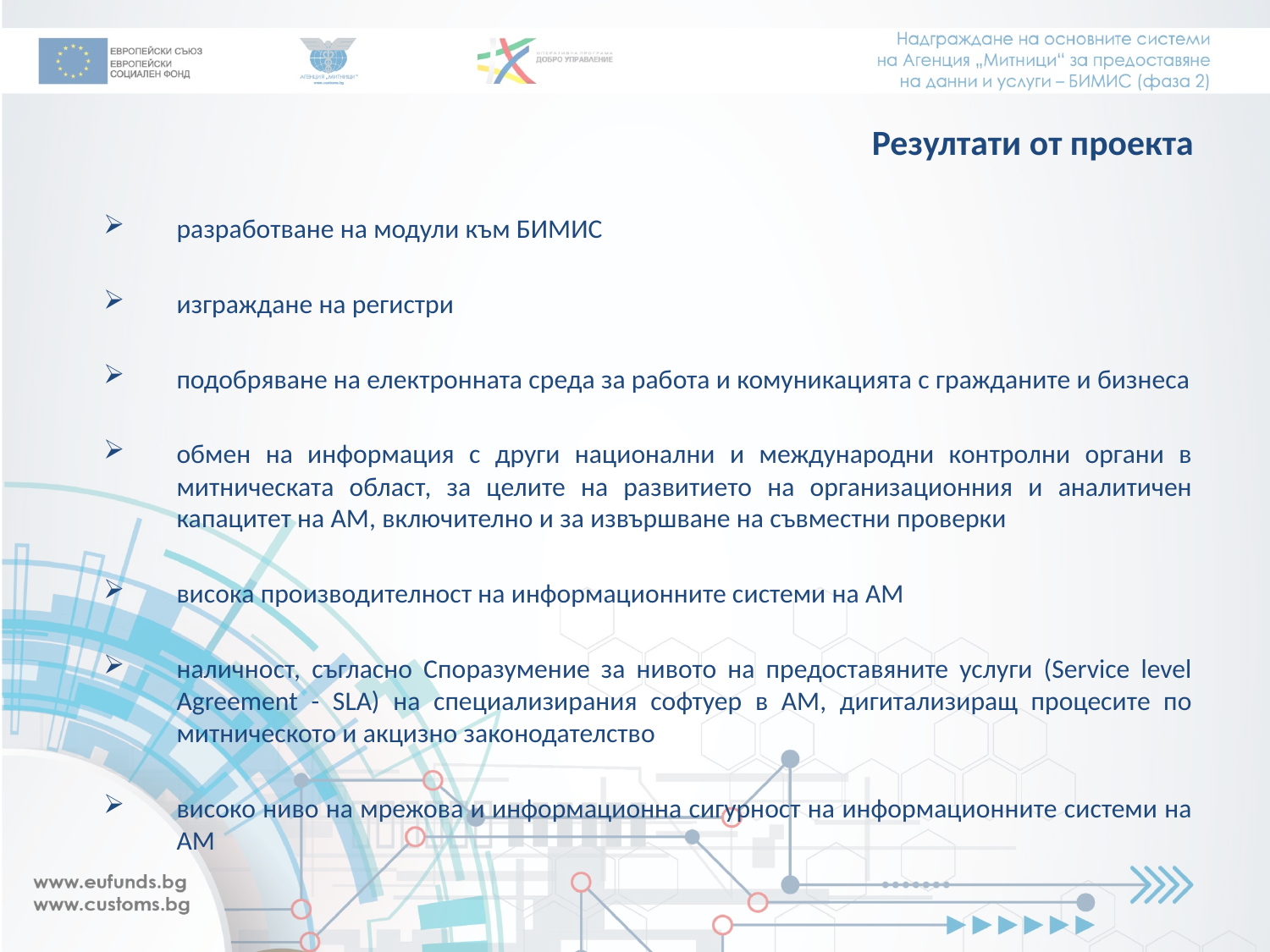

Резултати от проекта

разработване на модули към БИМИС

изграждане на регистри

подобряване на електронната среда за работа и комуникацията с гражданите и бизнеса

обмен на информация с други национални и международни контролни органи в митническата област, за целите на развитието на организационния и аналитичен капацитет на АМ, включително и за извършване на съвместни проверки

висока производителност на информационните системи на АМ

наличност, съгласно Споразумение за нивото на предоставяните услуги (Service level Agreement - SLA) на специализирания софтуер в АМ, дигитализиращ процесите по митническото и акцизно законодателство

високо ниво на мрежова и информационна сигурност на информационните системи на АМ